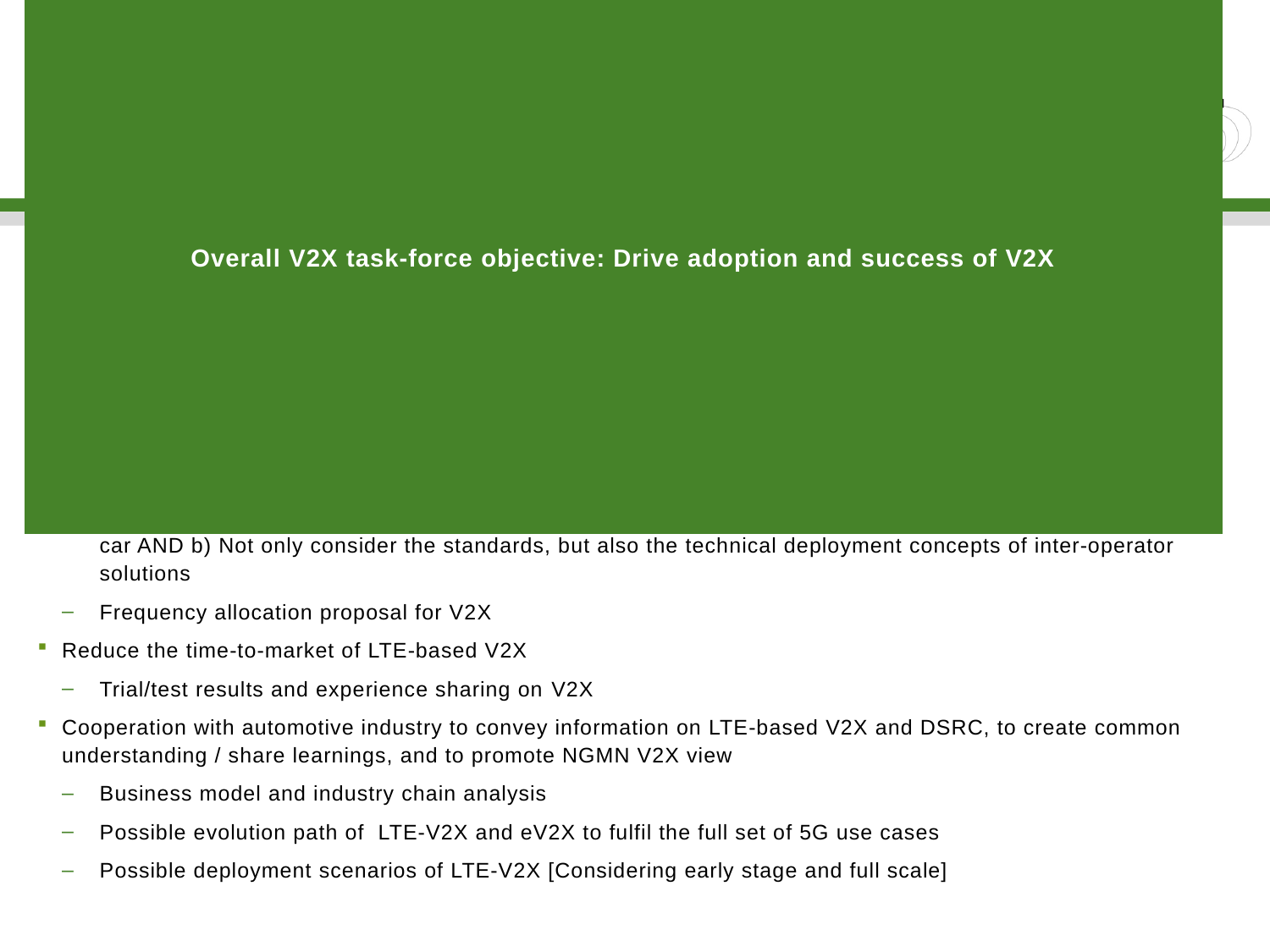

# Objectives and Scope
Overall V2X task-force objective: Drive adoption and success of V2X
Harmonize and publicize operators view on LTE-based V2X and DSRC
Technology evaluation of LTE-based V2X and DSRC, e.g. delay, packet error rate in different scenarios
Identify opportunities for LTE-based V2X, e.g. service application of V2V, V2I/N, V2P
Integration of LTE network within the LTE-based V2X framework, targeting larger/continuous coverage and higher reliability
Study on multiple operator operation solution and possible cooperation among operators, a) Align between operators which LTE bands are best suited to reduce the number of bands required to be implemented in a car AND b) Not only consider the standards, but also the technical deployment concepts of inter-operator solutions
Frequency allocation proposal for V2X
Reduce the time-to-market of LTE-based V2X
Trial/test results and experience sharing on V2X
Cooperation with automotive industry to convey information on LTE-based V2X and DSRC, to create common understanding / share learnings, and to promote NGMN V2X view
Business model and industry chain analysis
Possible evolution path of  LTE-V2X and eV2X to fulfil the full set of 5G use cases
Possible deployment scenarios of LTE-V2X [Considering early stage and full scale]